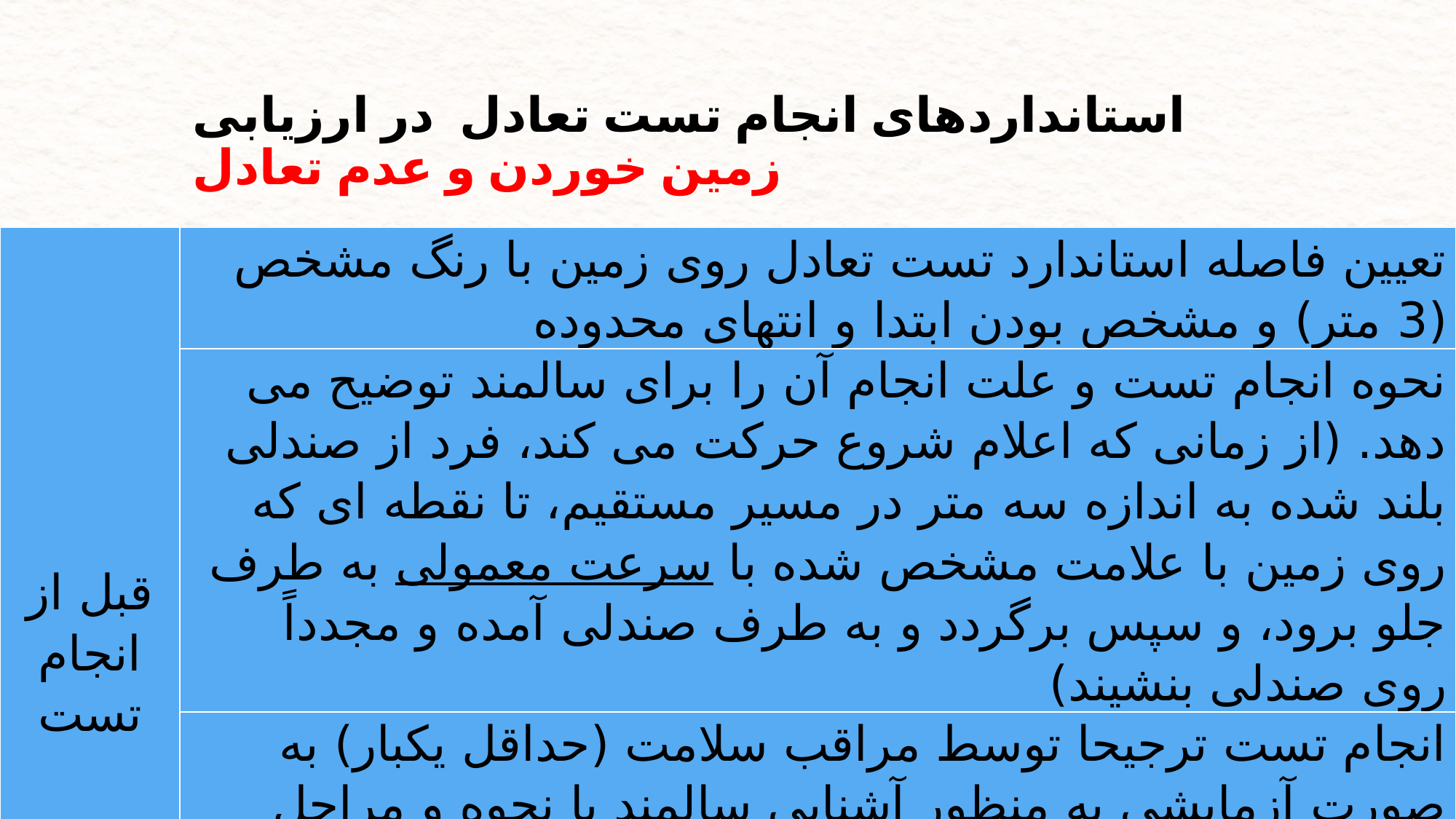

# استانداردهای انجام تست تعادل  در ارزیابی زمین خوردن و عدم تعادل
| قبل از انجام تست | تعیین فاصله استاندارد تست تعادل روی زمین با رنگ مشخص (3 متر) و مشخص بودن ابتدا و انتهای محدوده |
| --- | --- |
|  | نحوه انجام تست و علت انجام آن را برای سالمند توضیح می دهد. (از زمانی که اعلام شروع حرکت می کند، فرد از صندلی بلند شده به اندازه سه متر در مسیر مستقیم، تا نقطه ای که روی زمین با علامت مشخص شده با سرعت معمولی به طرف جلو برود، و سپس برگردد و به طرف صندلی آمده و مجدداً روی صندلی بنشیند) |
|  | انجام تست ترجیحا توسط مراقب سلامت (حداقل یکبار) به صورت آزمایشی به منظور آشنایی سالمند با نحوه و مراحل انجام تست |
|  | قرار دادن پایه های جلوی صندلی( ترجیحا دسته دار) روی نقطه آغاز |